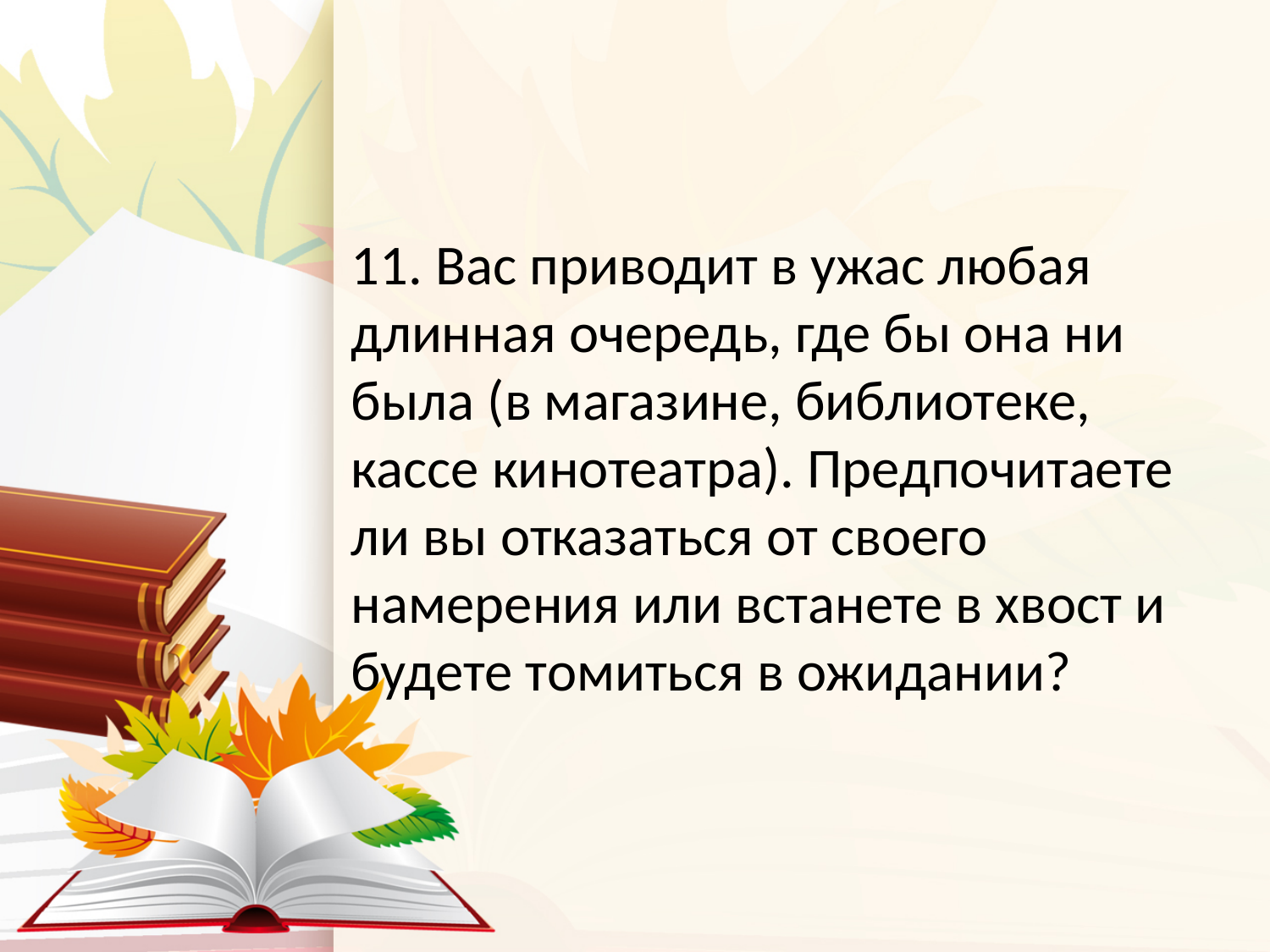

11. Вас приводит в ужас любая длинная очередь, где бы она ни была (в магазине, библиотеке, кассе кинотеатра). Предпочитаете ли вы отказаться от своего намерения или встанете в хвост и будете томиться в ожидании?